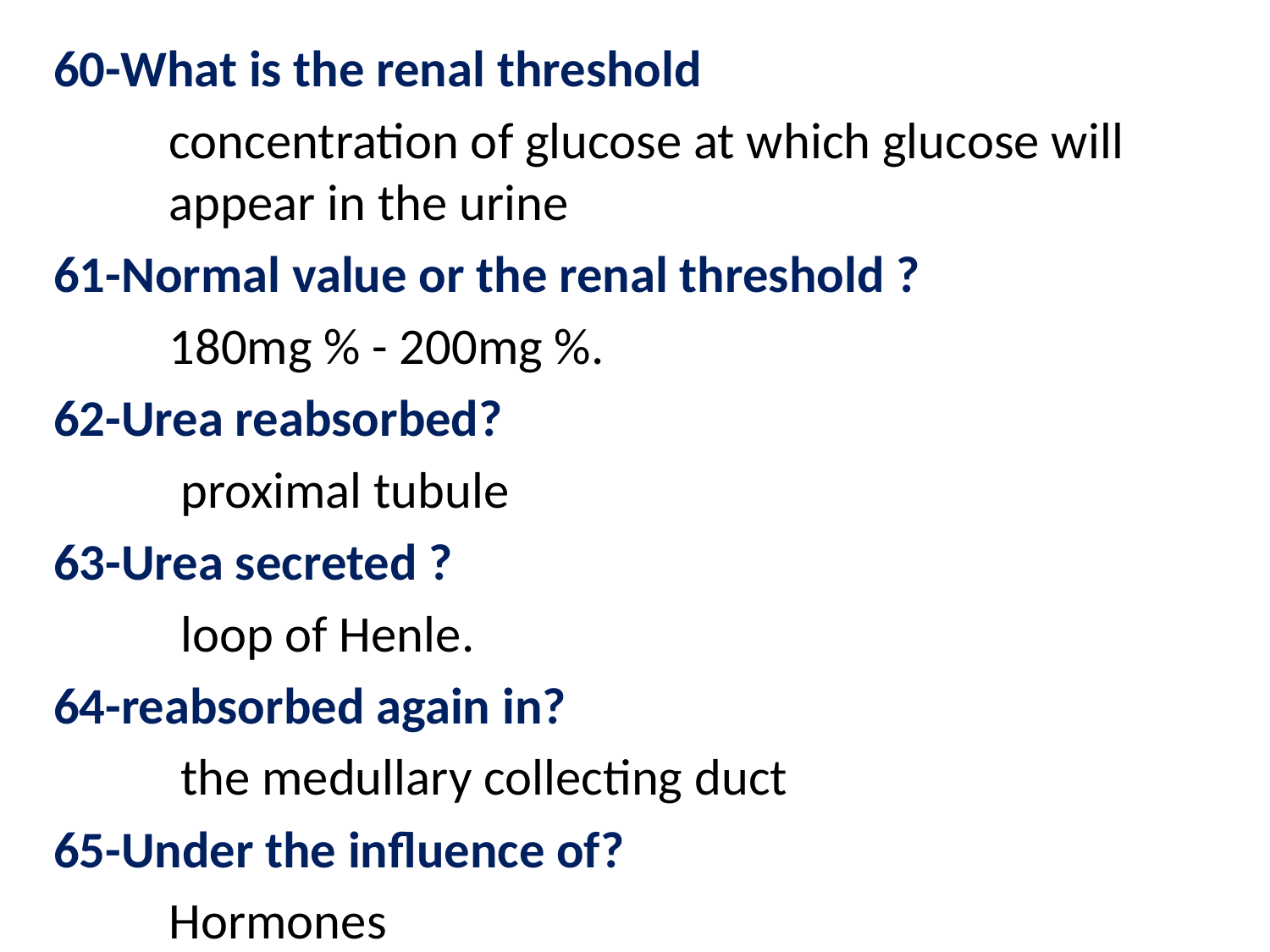

60-What is the renal threshold
	concentration of glucose at which glucose will 	appear in the urine
61-Normal value or the renal threshold ?
 	180mg % - 200mg %.
62-Urea reabsorbed?
	 proximal tubule
63-Urea secreted ?
	 loop of Henle.
64-reabsorbed again in?
	 the medullary collecting duct
65-Under the influence of?
	Hormones